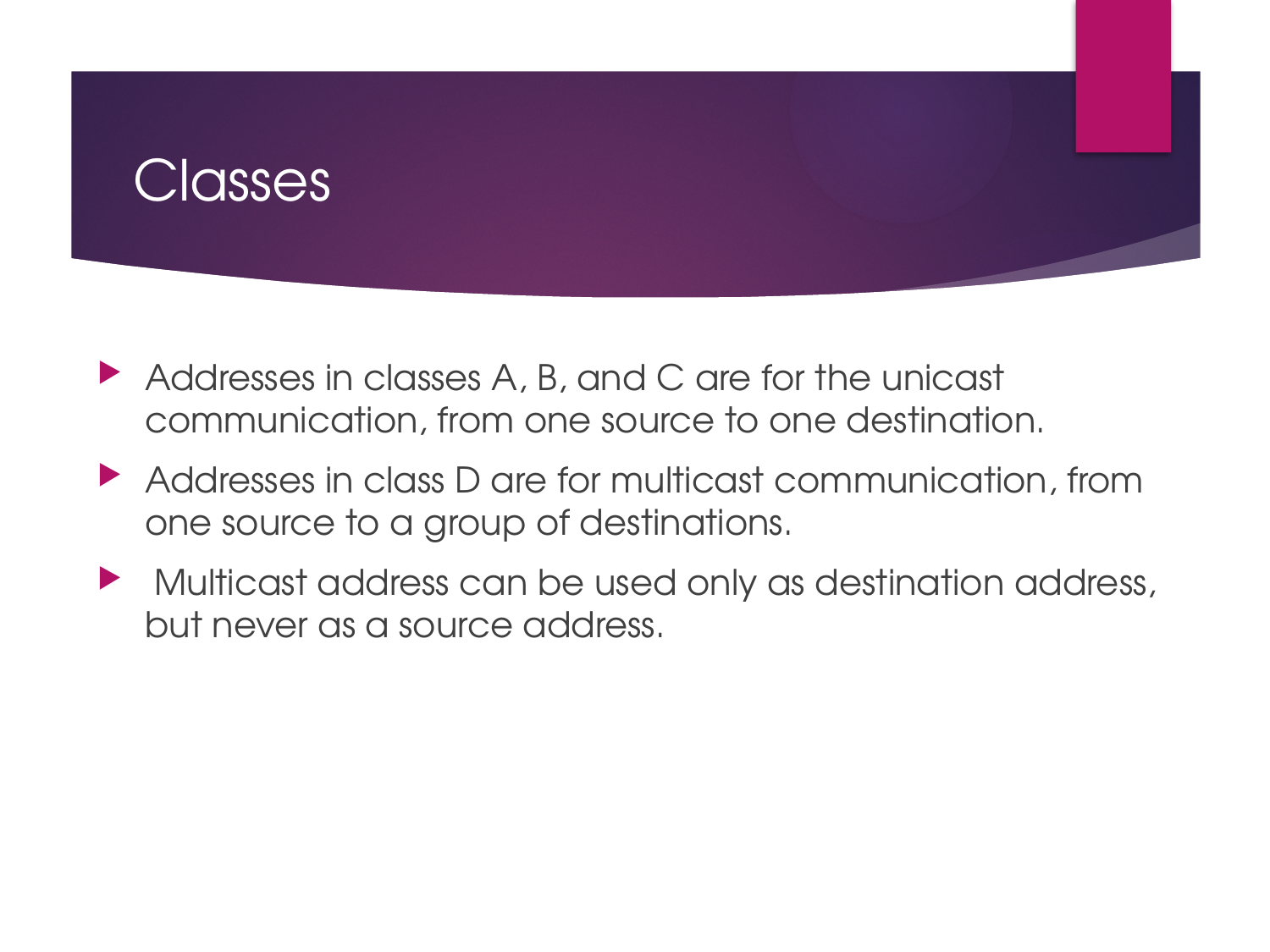

# Classes
Addresses in classes A, B, and C are for the unicast communication, from one source to one destination.
Addresses in class D are for multicast communication, from one source to a group of destinations.
 Multicast address can be used only as destination address, but never as a source address.